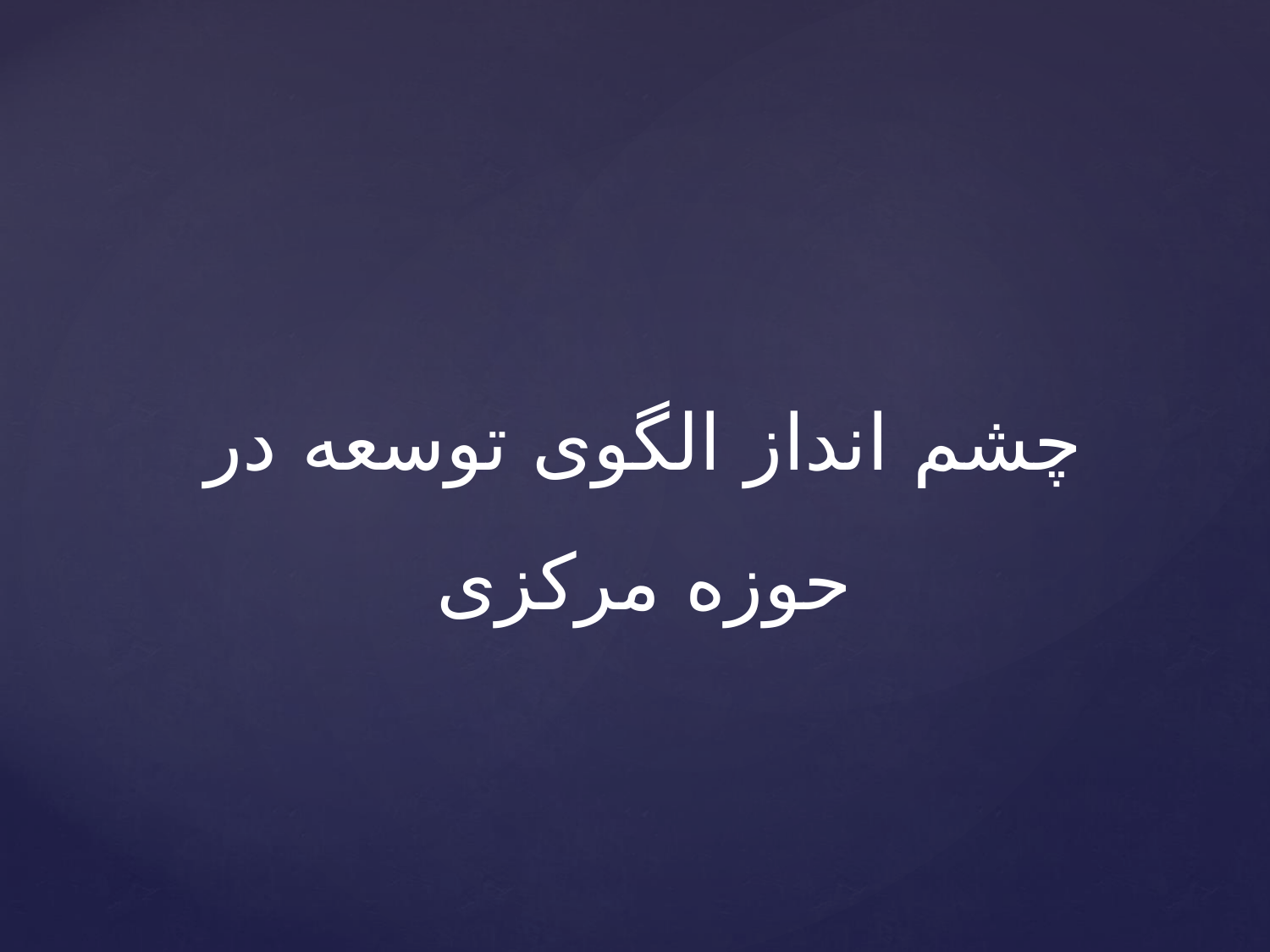

چشم انداز الگوی توسعه در حوزه مرکزی